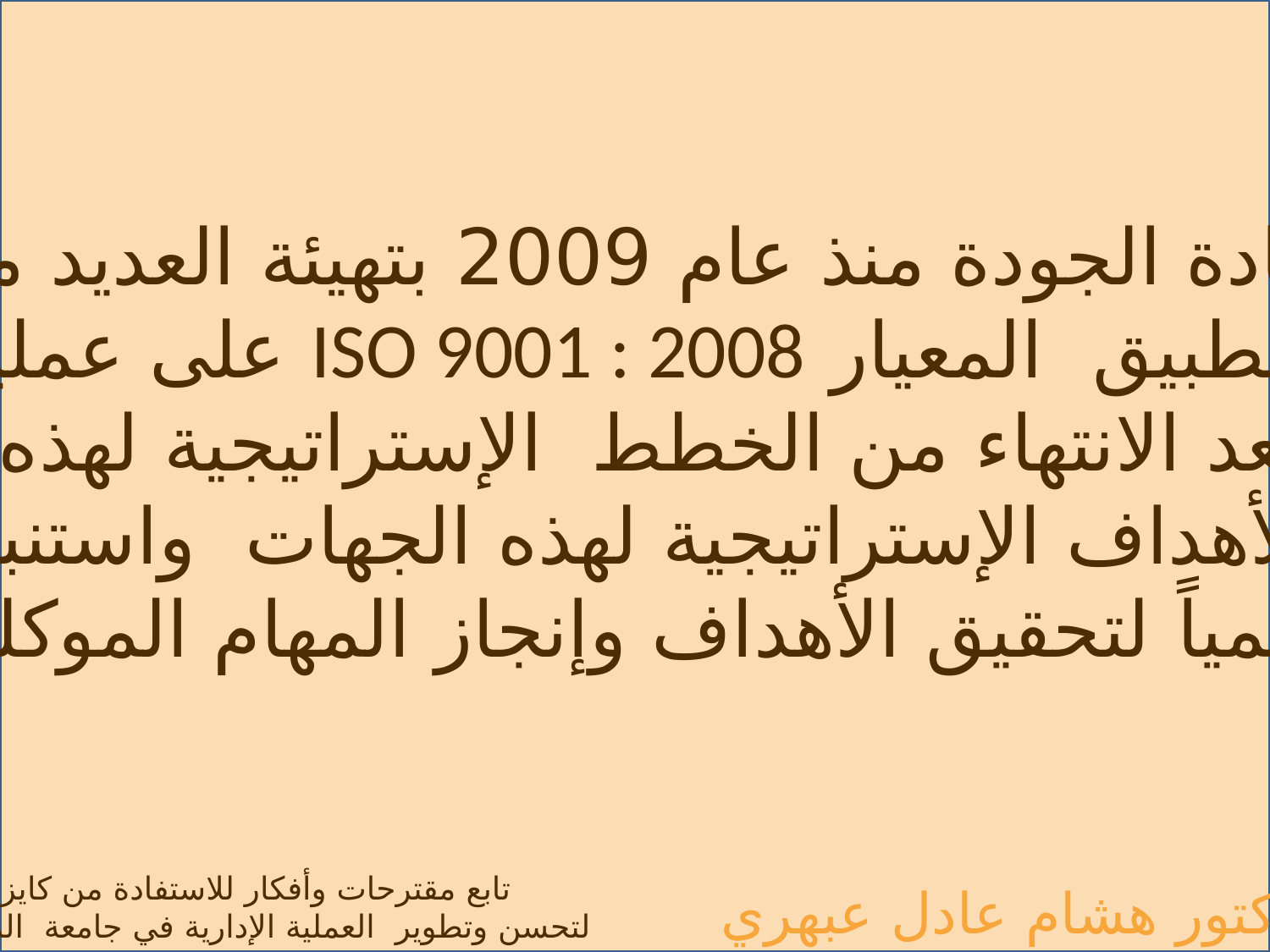

قامت عمادة الجودة منذ عام 2009 بتهيئة العديد من جهات
الجامعة لتطبيق  المعيار ISO 9001 : 2008 على عمليتها
 الإدارية بعد الانتهاء من الخطط  الإستراتيجية لهذه الجهات
 وتحديد الأهداف الإستراتيجية لهذه الجهات  واستنباط
هيكلاً تنظيمياً لتحقيق الأهداف وإنجاز المهام الموكلة لهذه
 الجهات.
 تابع مقترحات وأفكار للاستفادة من كايزن
    لتحسن وتطوير  العملية الإدارية في جامعة  الملك سعود
الدكتور هشام عادل عبهري